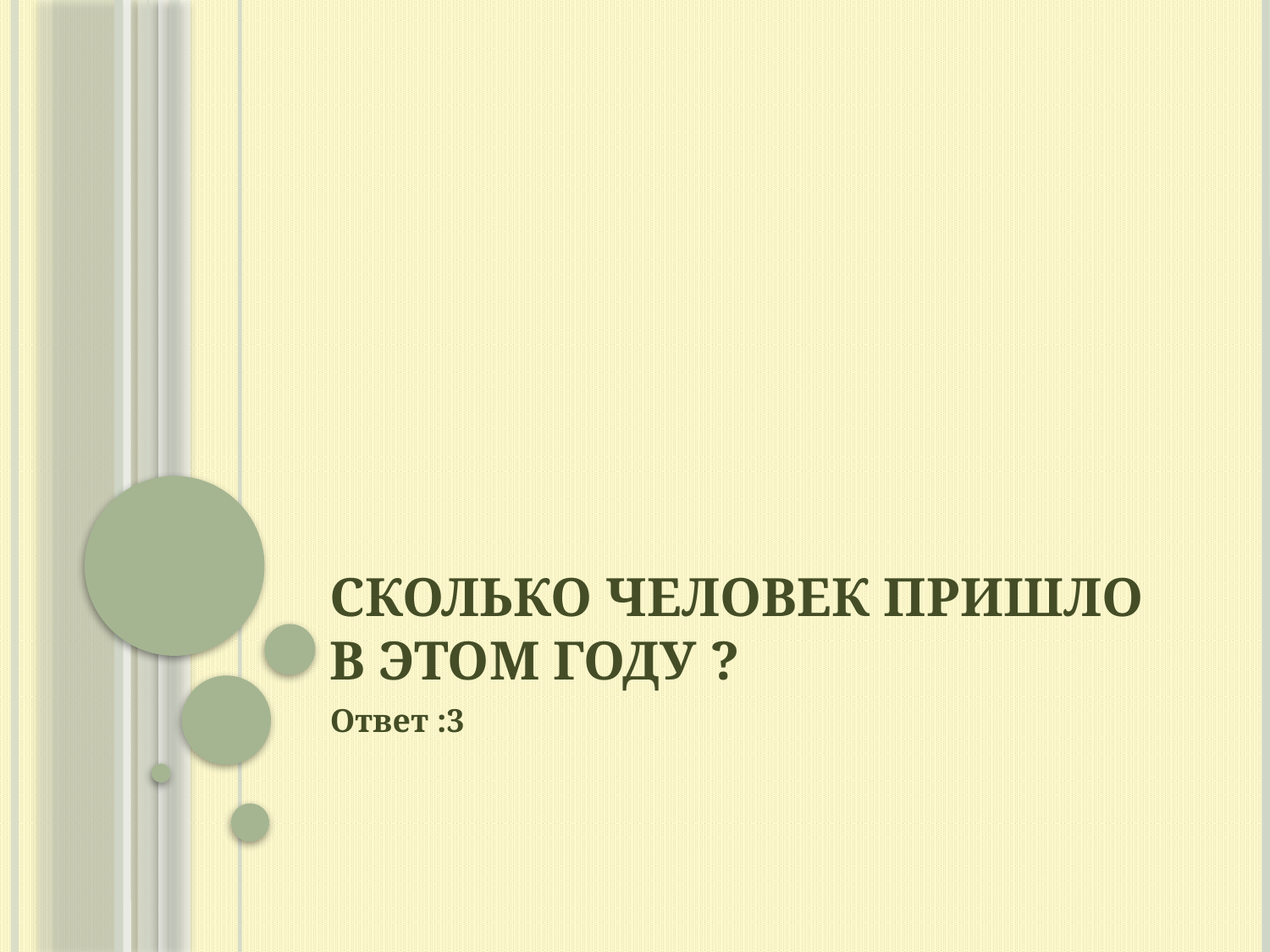

# Сколько человек пришло в этом году ?
Ответ :3